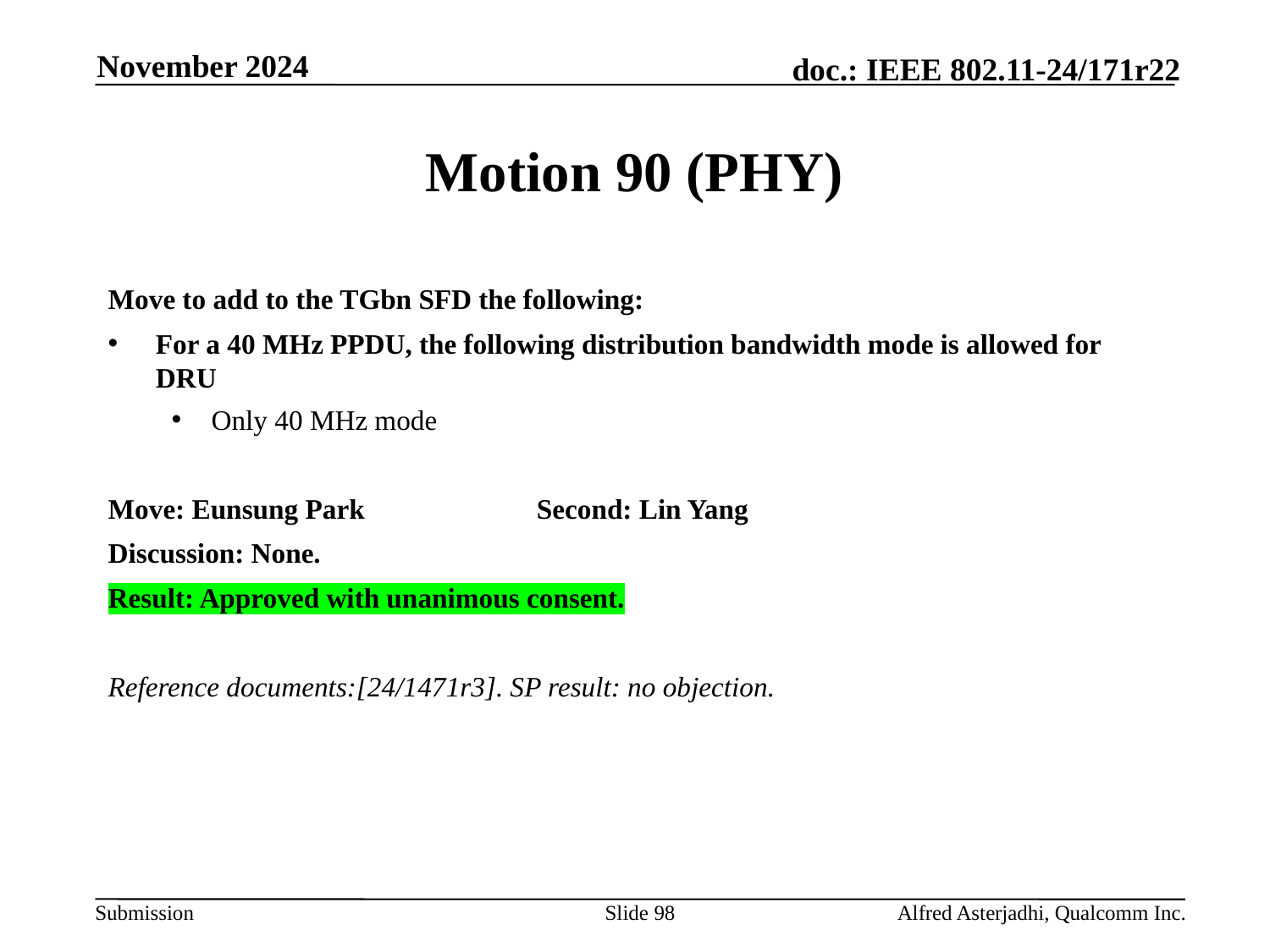

November 2024
# Motion 90 (PHY)
Move to add to the TGbn SFD the following:
For a 40 MHz PPDU, the following distribution bandwidth mode is allowed for DRU
Only 40 MHz mode

Move: Eunsung Park		Second: Lin Yang
Discussion: None.
Result: Approved with unanimous consent.

Reference documents:[24/1471r3]. SP result: no objection.
Slide 98
Alfred Asterjadhi, Qualcomm Inc.